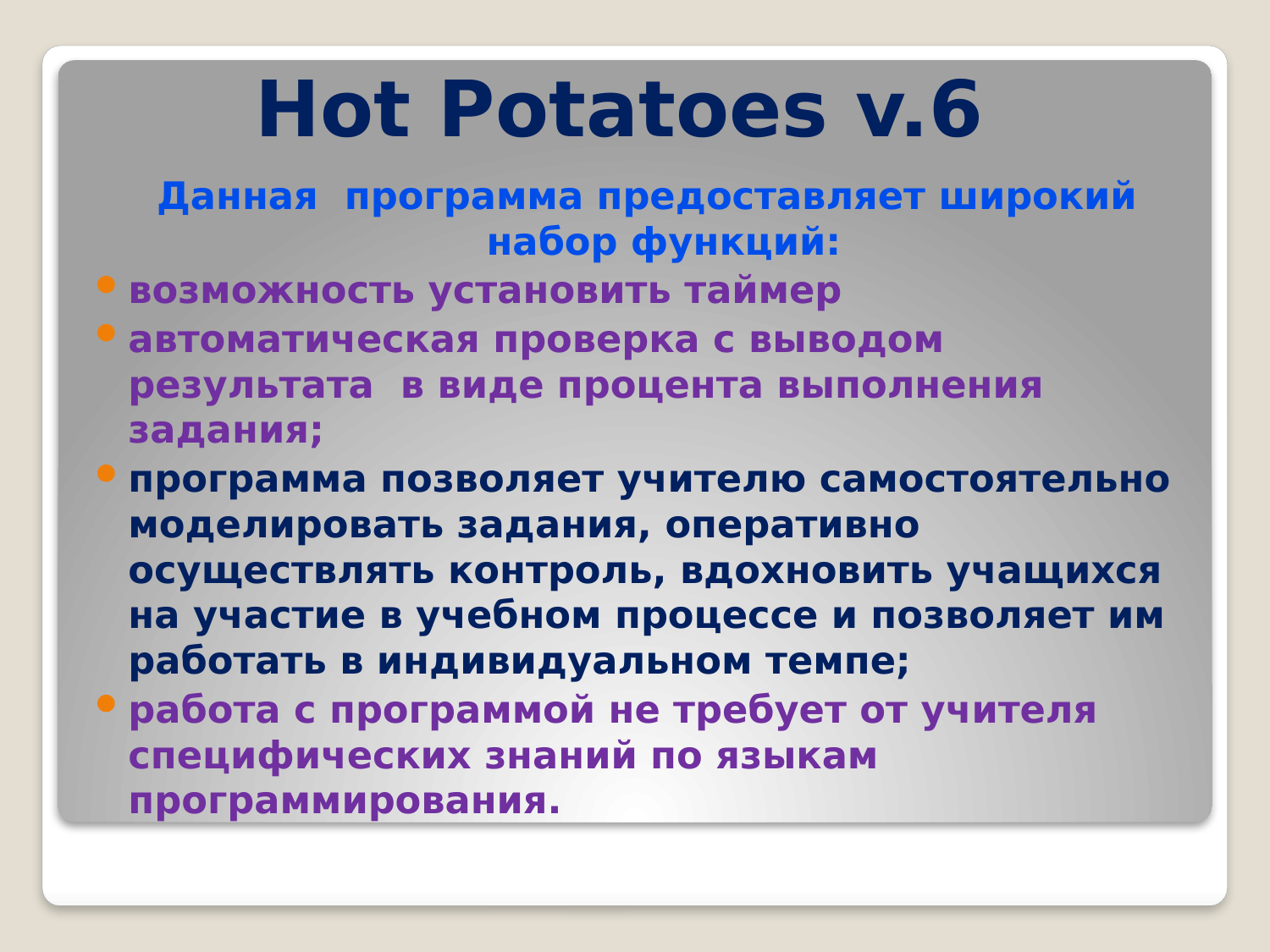

# Hot Potatoes v.6
Данная  программа предоставляет широкий набор функций:
возможность установить таймер
автоматическая проверка с выводом результата  в виде процента выполнения задания;
программа позволяет учителю самостоятельно моделировать задания, оперативно осуществлять контроль, вдохновить учащихся на участие в учебном процессе и позволяет им  работать в индивидуальном темпе;
работа с программой не требует от учителя специфических знаний по языкам программирования.